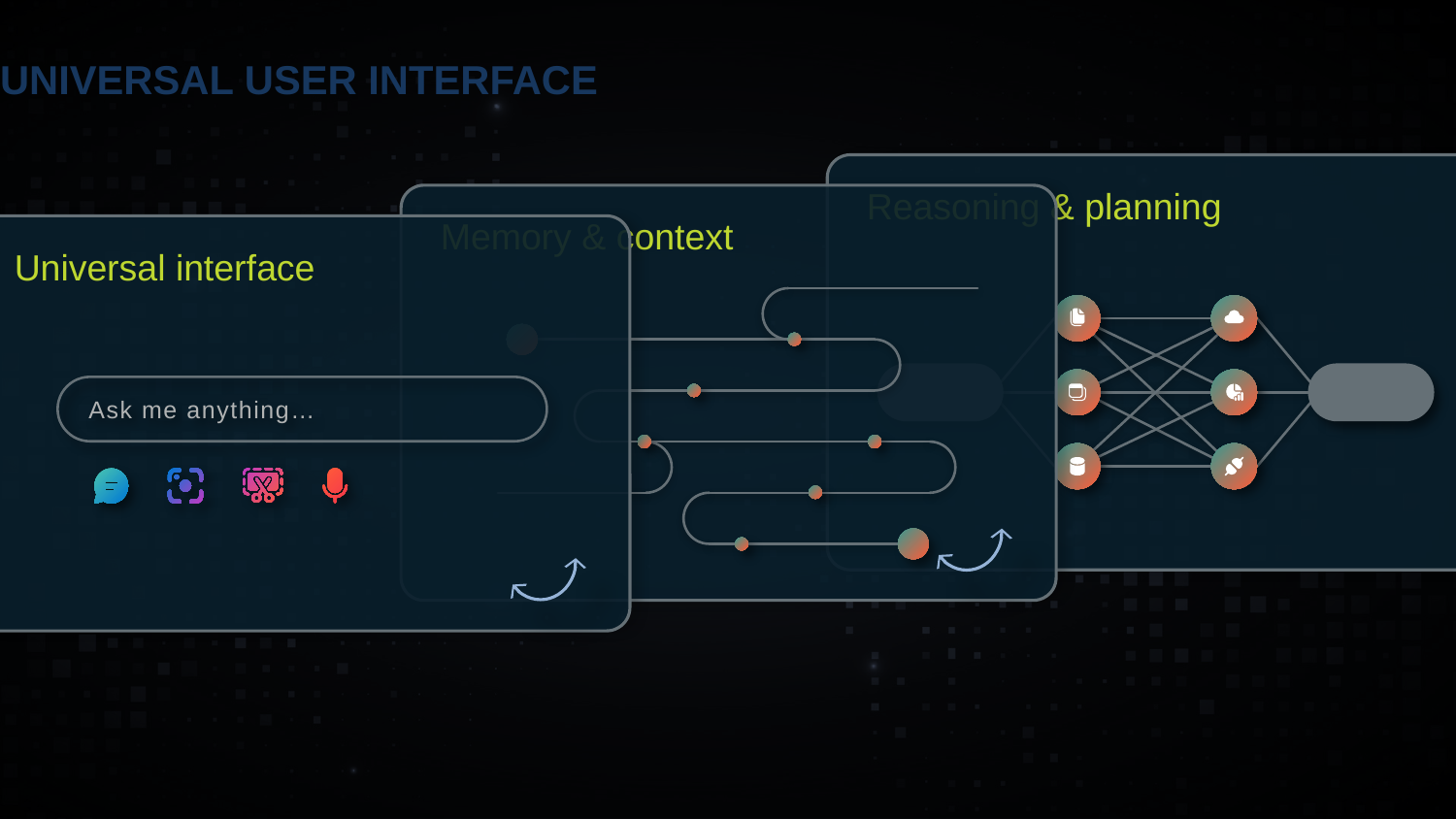

Universal user interface
Reasoning & planning

Memory & context

Universal interface
Ask me anything…